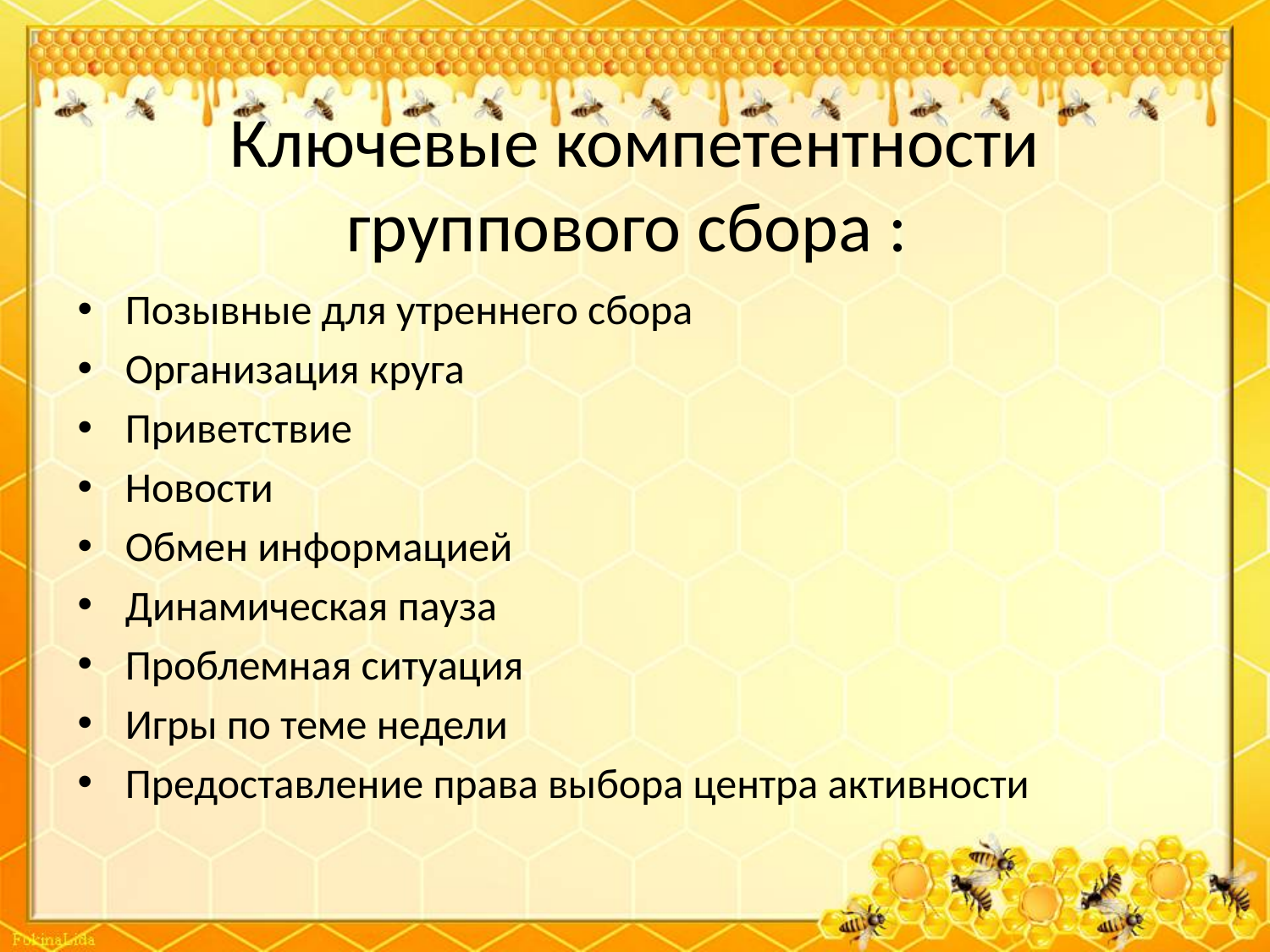

# Ключевые компетентности группового сбора :
Позывные для утреннего сбора
Организация круга
Приветствие
Новости
Обмен информацией
Динамическая пауза
Проблемная ситуация
Игры по теме недели
Предоставление права выбора центра активности